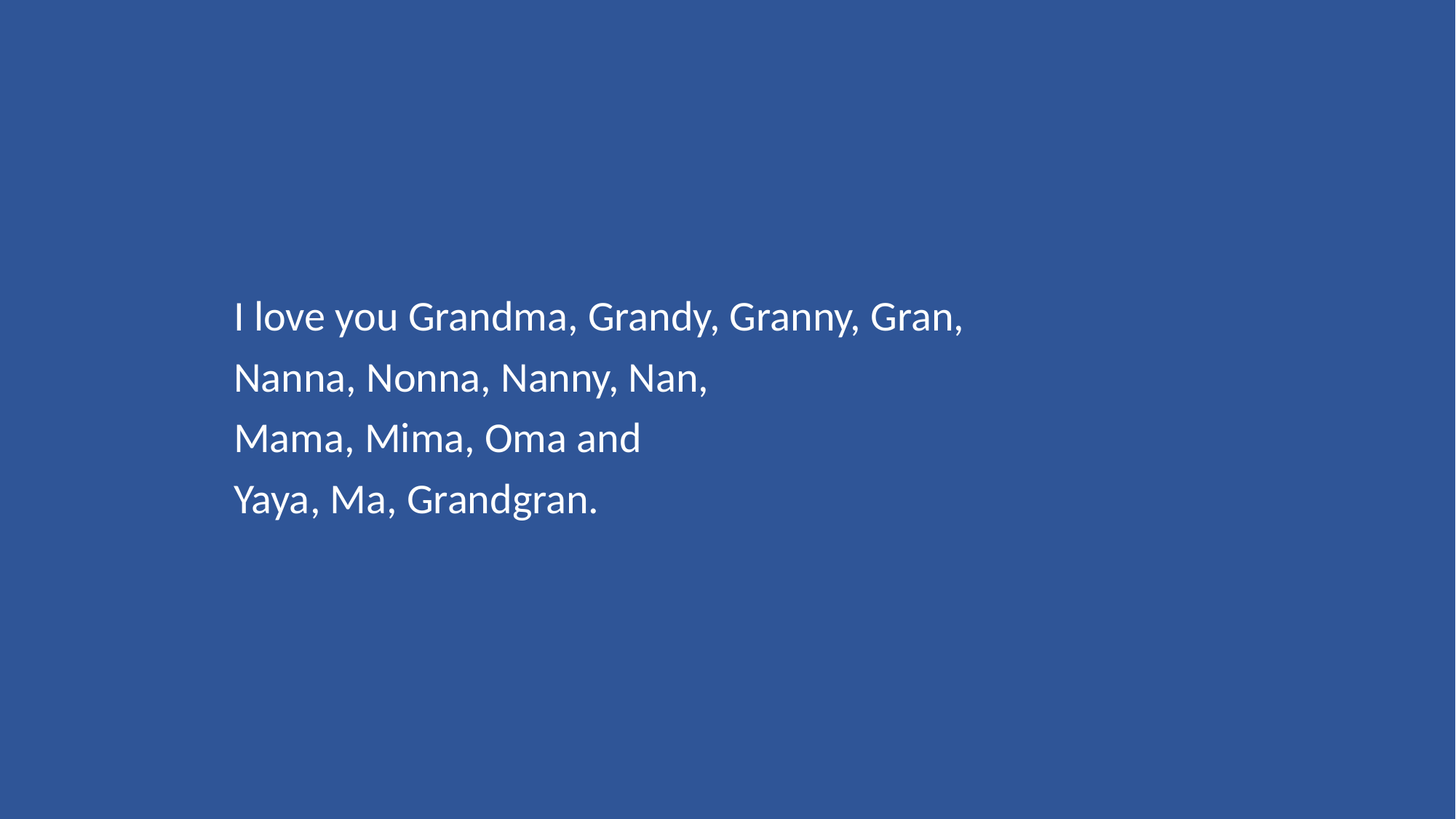

I love you Grandma, Grandy, Granny, Gran,
Nanna, Nonna, Nanny, Nan,
Mama, Mima, Oma and
Yaya, Ma, Grandgran.